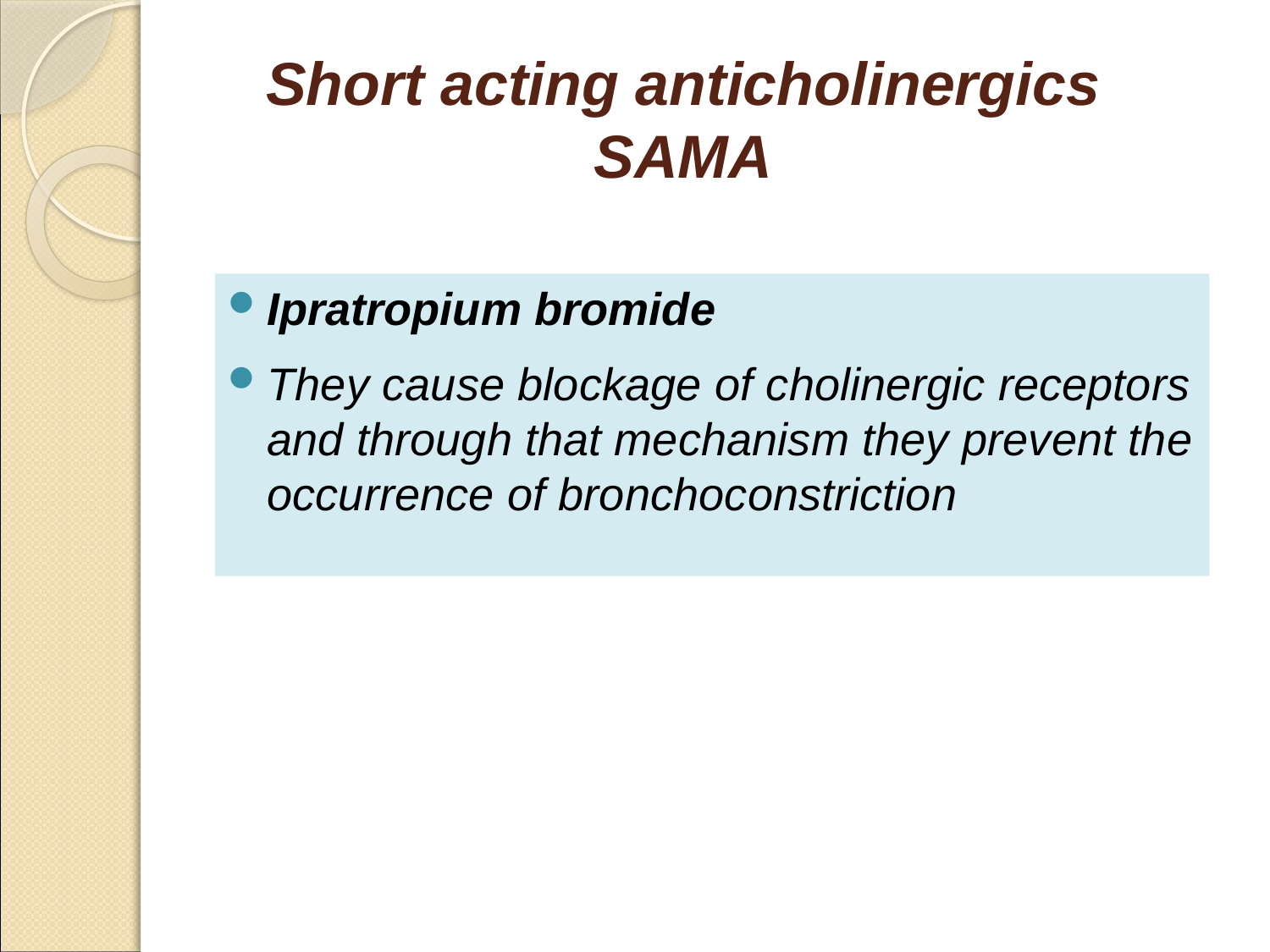

# Short acting anticholinergics SAMA
Ipratropium bromide
They cause blockage of cholinergic receptors and through that mechanism they prevent the occurrence of bronchoconstriction